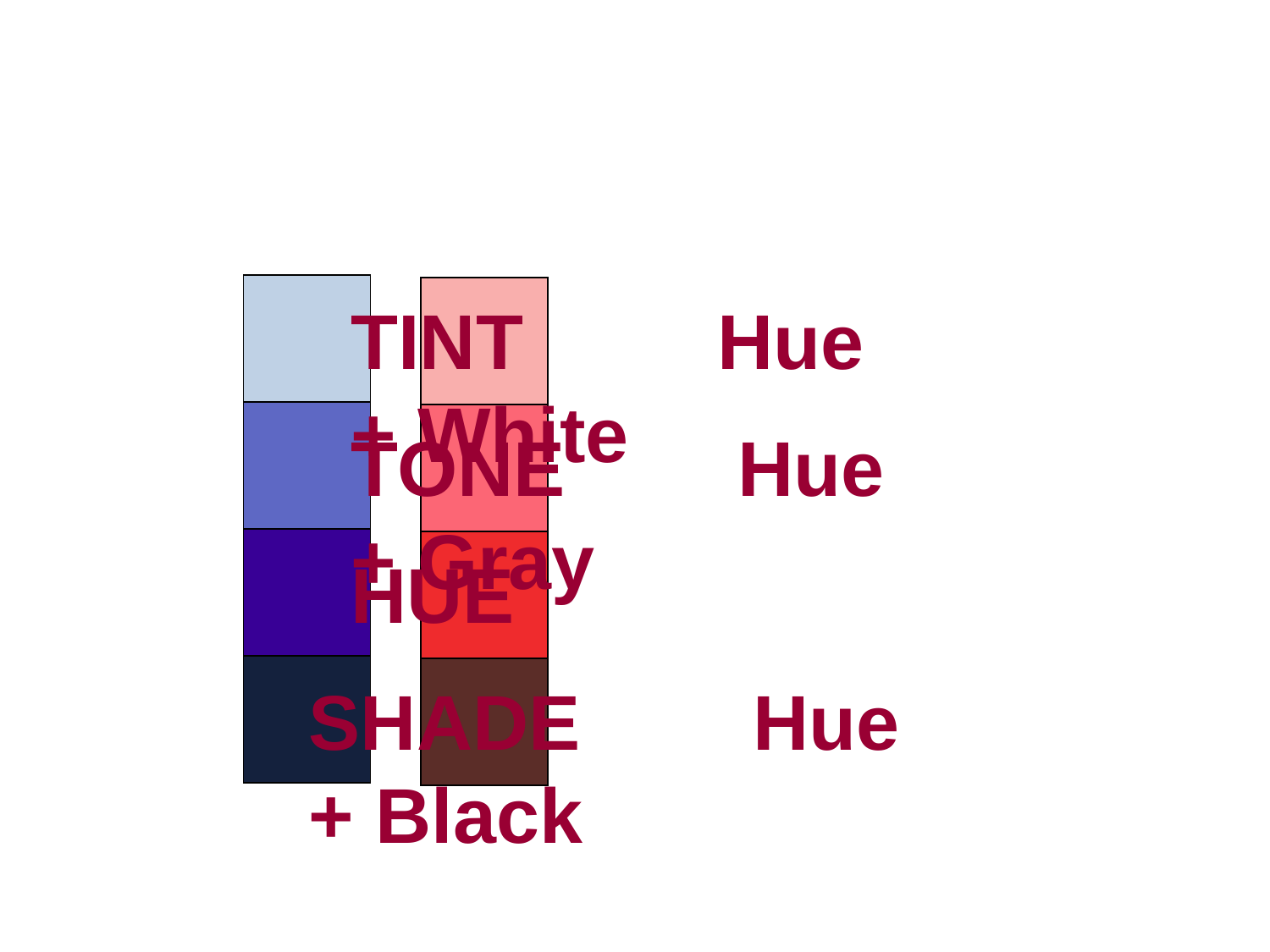

TINT         Hue + White
TONE        Hue + Gray
HUE
SHADE        Hue + Black